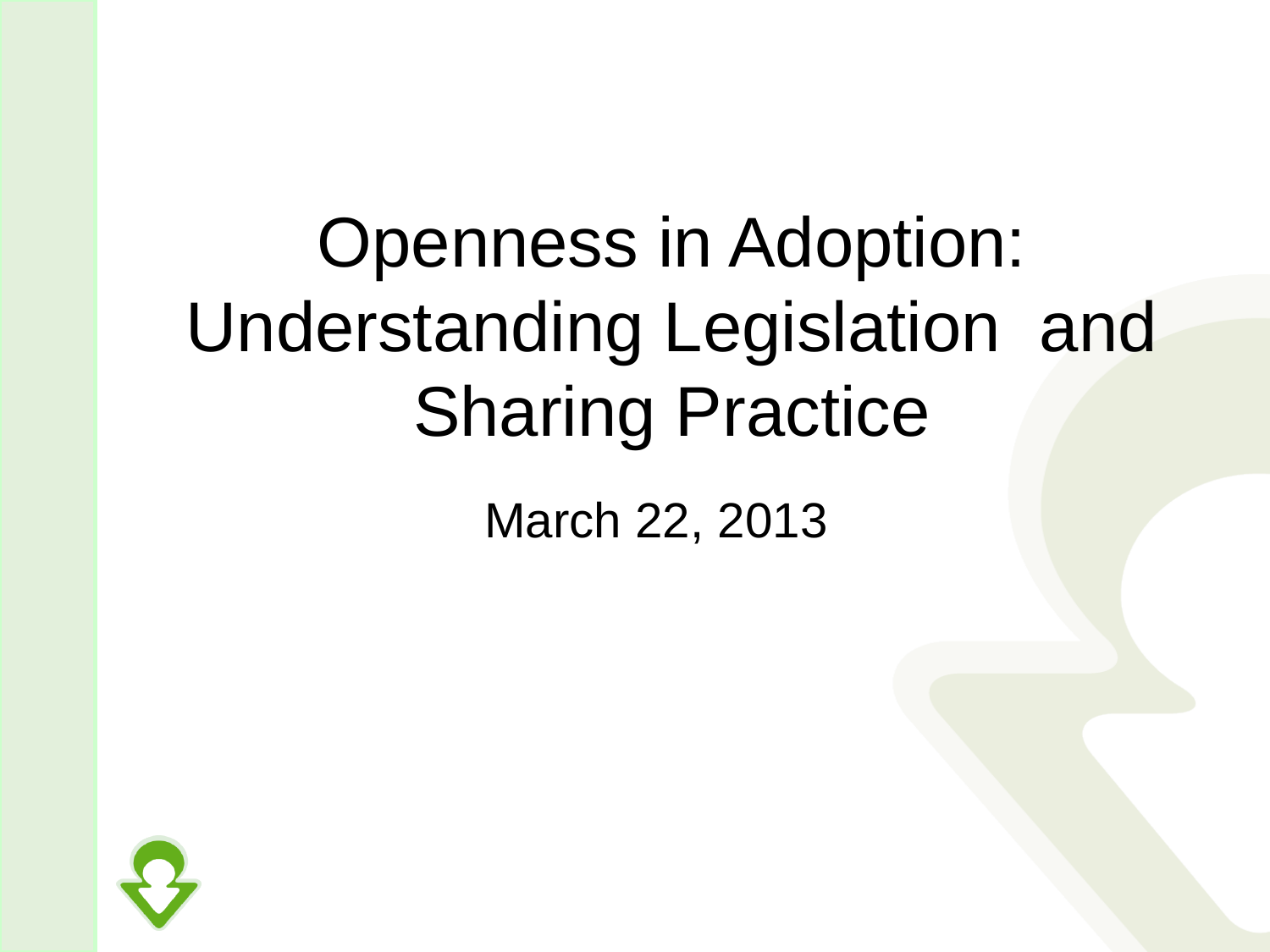

# Openness in Adoption: Understanding Legislation  and Sharing Practice

March 22, 2013